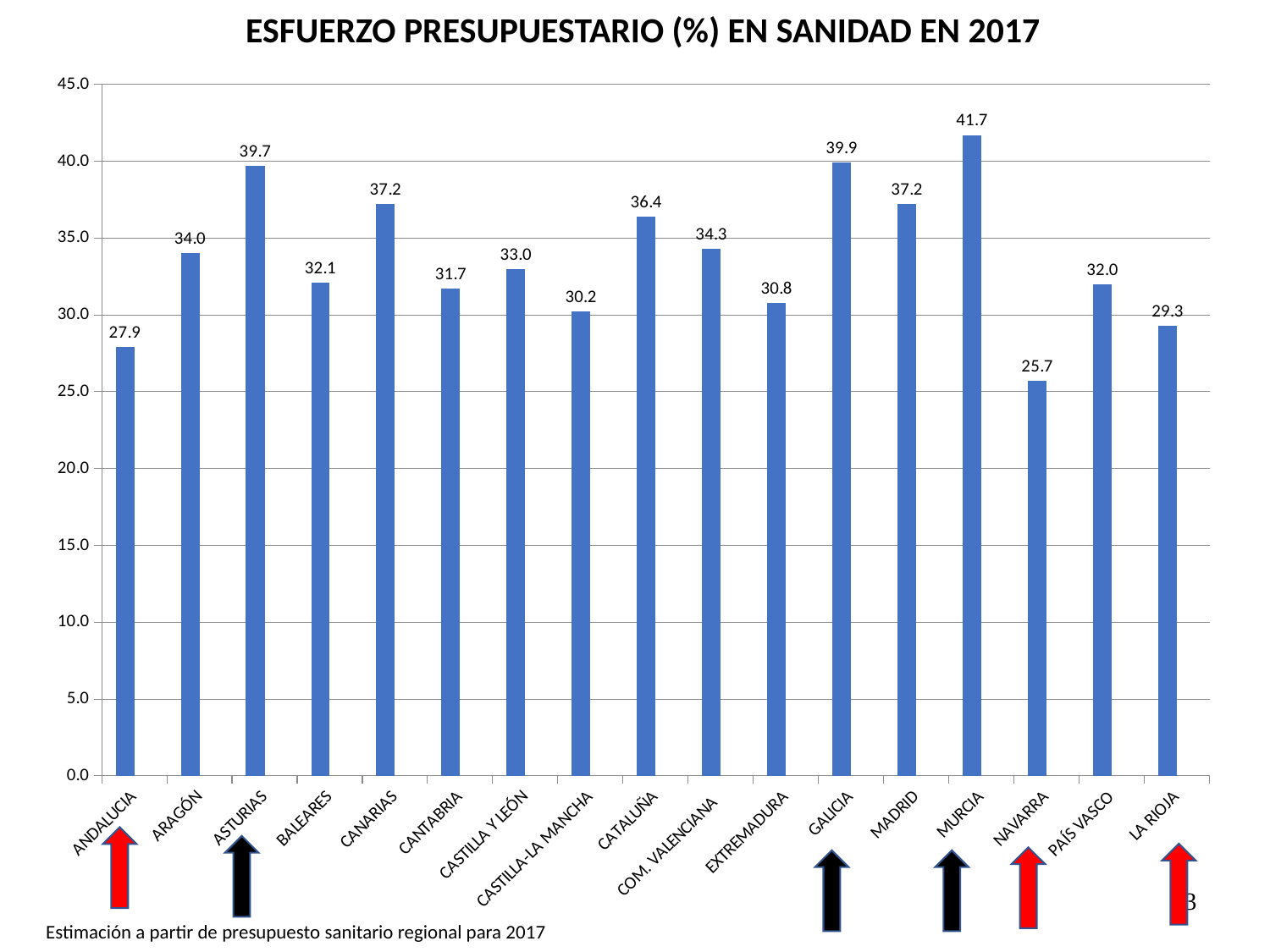

ESFUERZO PRESUPUESTARIO (%) EN SANIDAD EN 2017

### Chart

| Category | 2017 | ESFUERZO SANIDAD |
|---|---|---|
| ANDALUCIA | 27.9 | None |
| ARAGÓN | 34.0 | None |
| ASTURIAS | 39.7 | None |
|  BALEARES | 32.1 | None |
|  CANARIAS | 37.2 | None |
| CANTABRIA | 31.7 | None |
| CASTILLA Y LEÓN | 33.0 | None |
|  CASTILLA-LA MANCHA | 30.2 | None |
| CATALUÑA | 36.4 | None |
| COM. VALENCIANA   | 34.3 | None |
|  EXTREMADURA | 30.8 | None |
|  GALICIA | 39.9 | None |
|  MADRID | 37.2 | None |
|  MURCIA | 41.7 | None |
|  NAVARRA | 25.7 | None |
| PAÍS VASCO | 32.0 | None |
|  LA RIOJA | 29.3 | None |

13
Estimación a partir de presupuesto sanitario regional para 2017